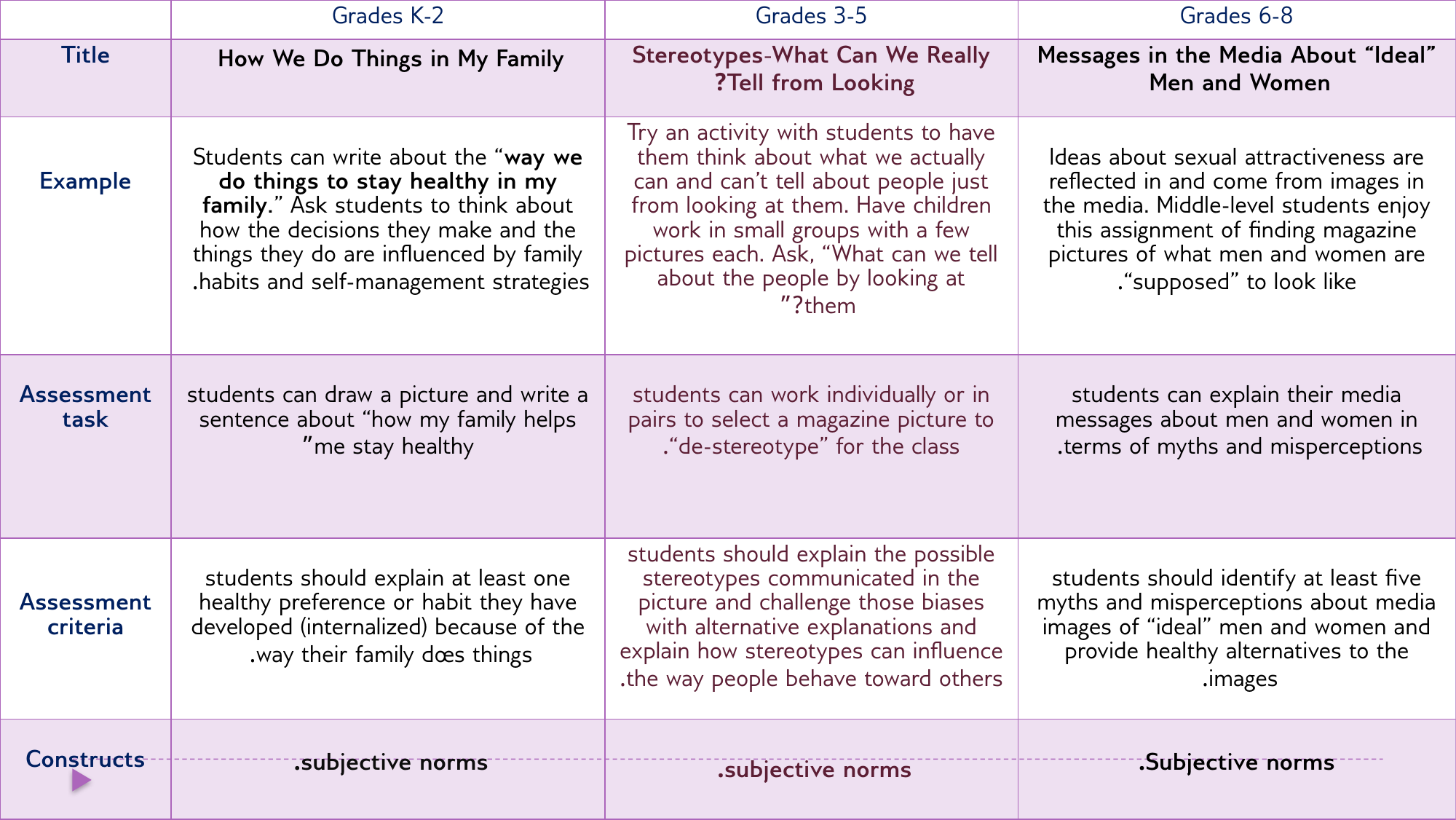

|  | Grades K-2 | Grades 3-5 | Grades 6-8 |
| --- | --- | --- | --- |
| Title | How We Do Things in My Family | Stereotypes-What Can We Really Tell from Looking? | Messages in the Media About “Ideal” Men and Women |
| Example | Students can write about the “way we do things to stay healthy in my family.” Ask students to think about how the decisions they make and the things they do are influenced by family habits and self-management strategies. | Try an activity with students to have them think about what we actually can and can’t tell about people just from looking at them. Have children work in small groups with a few pictures each. Ask, “What can we tell about the people by looking at them?” | Ideas about sexual attractiveness are reflected in and come from images in the media. Middle-level students enjoy this assignment of finding magazine pictures of what men and women are “supposed” to look like. |
| Assessment task | students can draw a picture and write a sentence about “how my family helps me stay healthy” | students can work individually or in pairs to select a magazine picture to “de-stereotype” for the class. | students can explain their media messages about men and women in terms of myths and misperceptions. |
| Assessment criteria | students should explain at least one healthy preference or habit they have developed (internalized) because of the way their family does things. | students should explain the possible stereotypes communicated in the picture and challenge those biases with alternative explanations and explain how stereotypes can influence the way people behave toward others. | students should identify at least five myths and misperceptions about media images of “ideal” men and women and provide healthy alternatives to the images. |
| Constructs | subjective norms. | subjective norms. | Subjective norms. |